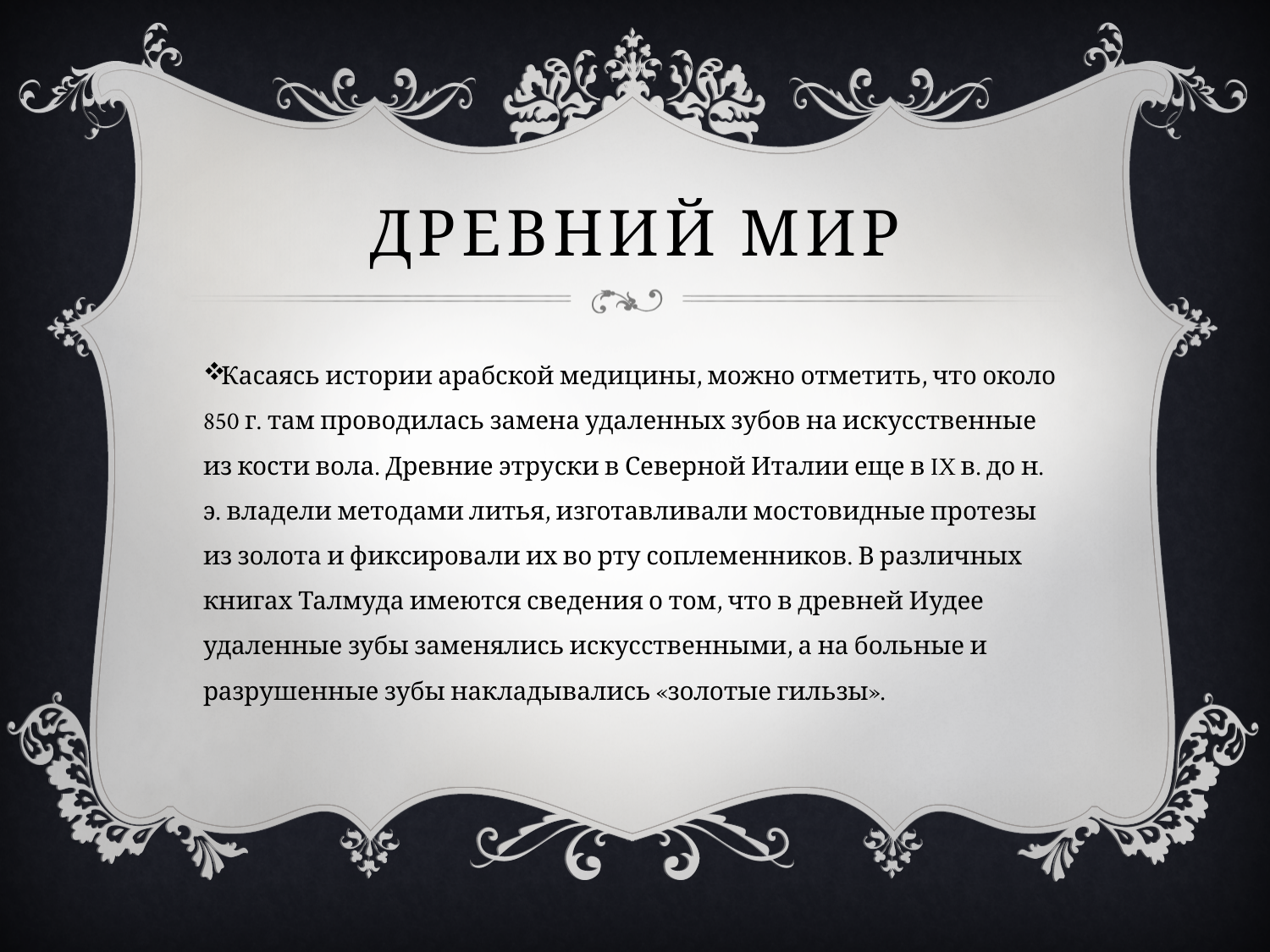

# Древний мир
Касаясь истории арабской медицины, можно отметить, что около 850 г. там проводилась замена удаленных зубов на искусственные из кости вола. Древние этруски в Северной Италии еще в IX в. до н. э. владели методами литья, изготавливали мостовидные протезы из золота и фиксировали их во рту соплеменников. В различных книгах Талмуда имеются сведения о том, что в древней Иудее удаленные зубы заменялись искусственными, а на больные и разрушенные зубы накладывались «золотые гильзы».